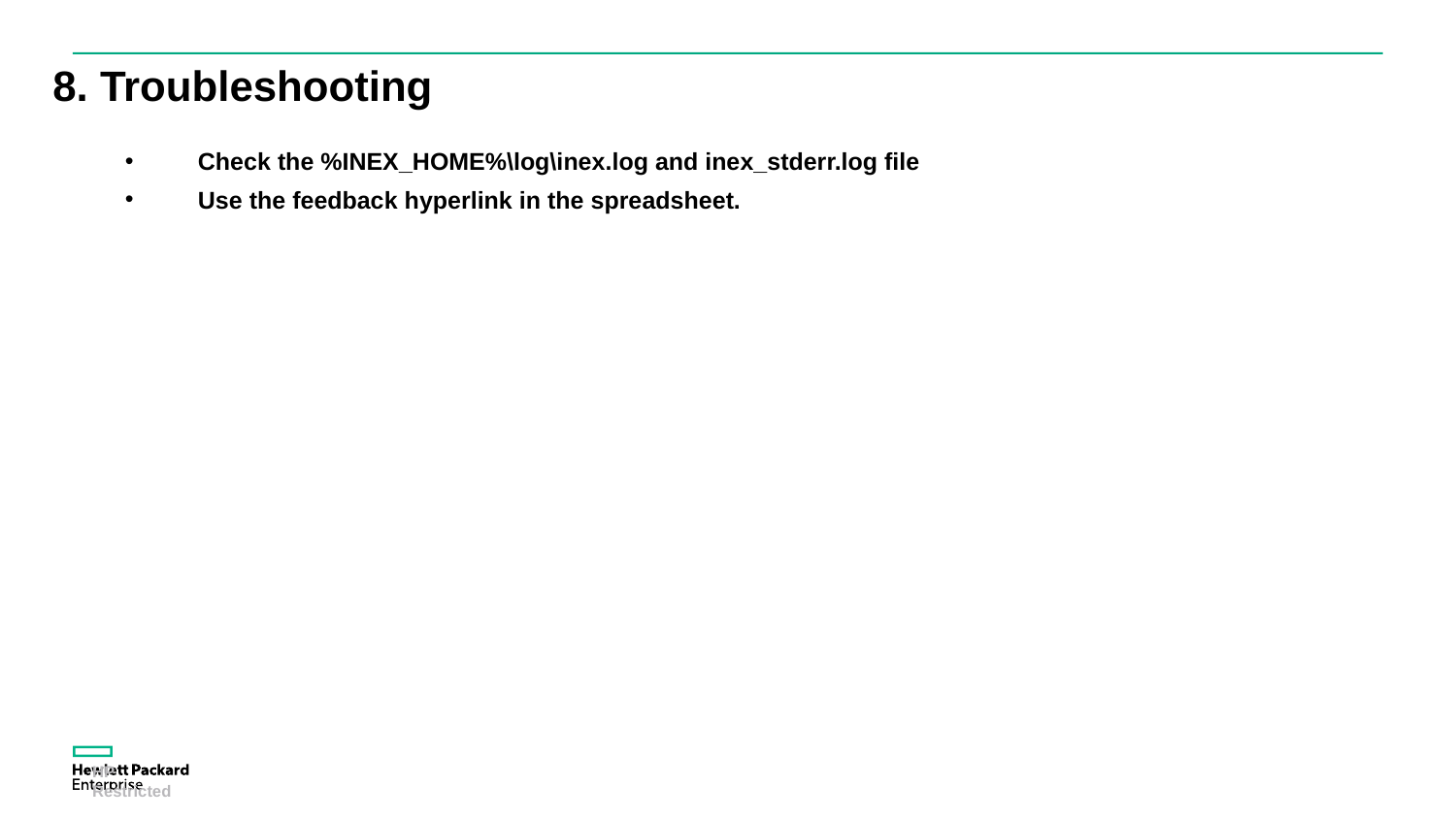

# 8. Troubleshooting
Check the %INEX_HOME%\log\inex.log and inex_stderr.log file
Use the feedback hyperlink in the spreadsheet.